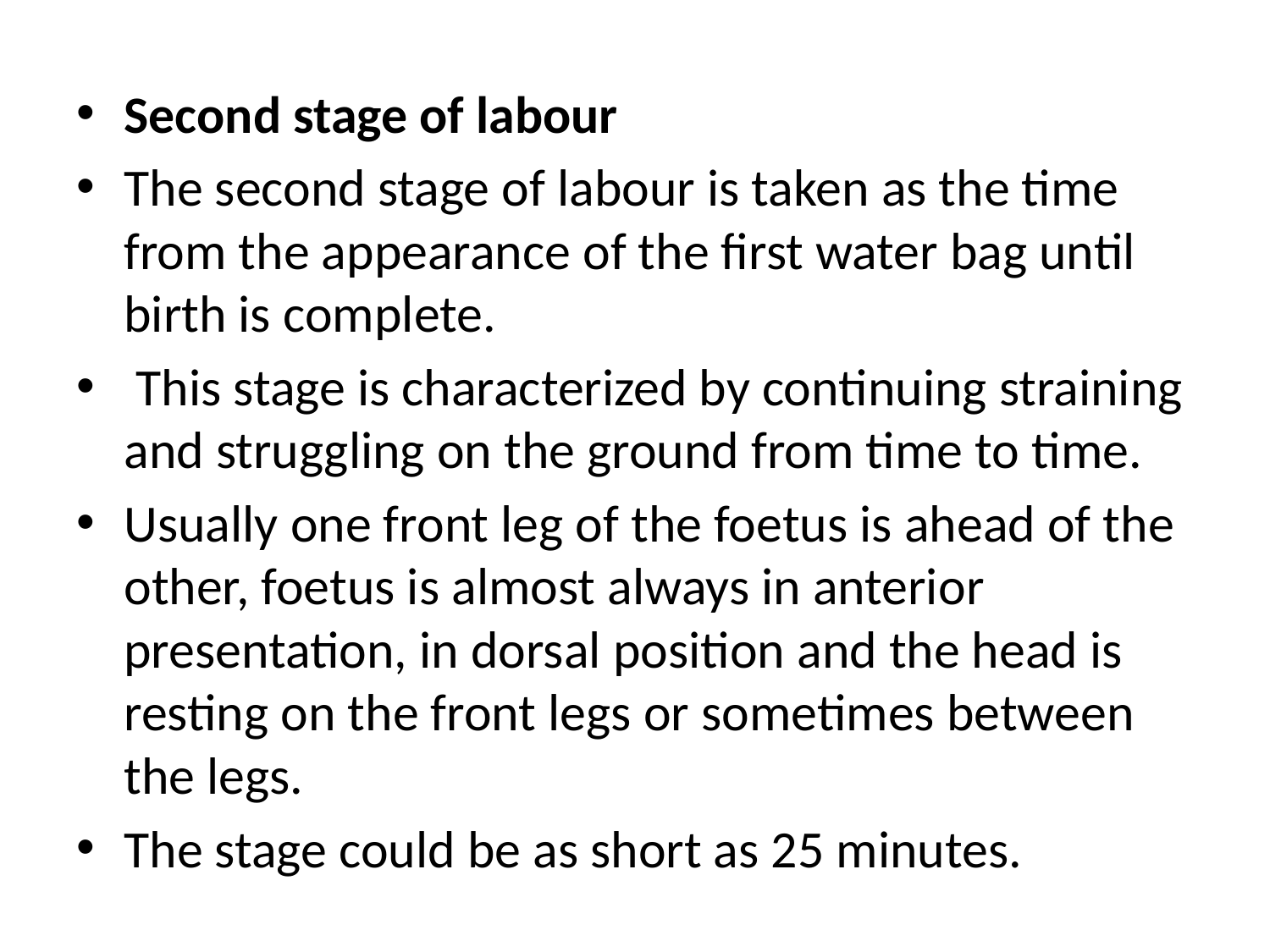

Second stage of labour
The second stage of labour is taken as the time from the appearance of the first water bag until birth is complete.
 This stage is characterized by continuing straining and struggling on the ground from time to time.
Usually one front leg of the foetus is ahead of the other, foetus is almost always in anterior presentation, in dorsal position and the head is resting on the front legs or sometimes between the legs.
The stage could be as short as 25 minutes.